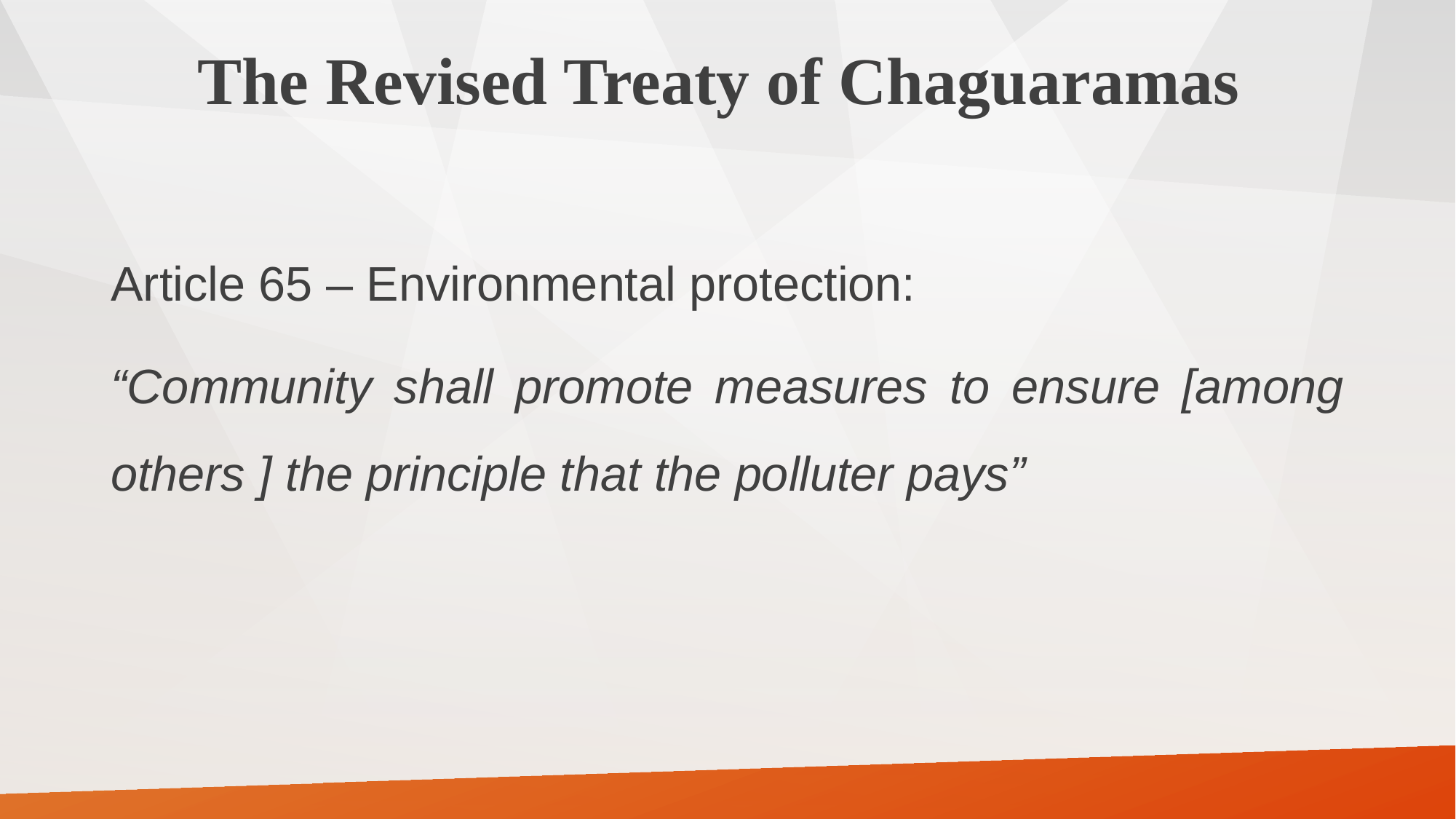

# The Revised Treaty of Chaguaramas
Article 65 – Environmental protection:
“Community shall promote measures to ensure [among others ] the principle that the polluter pays”